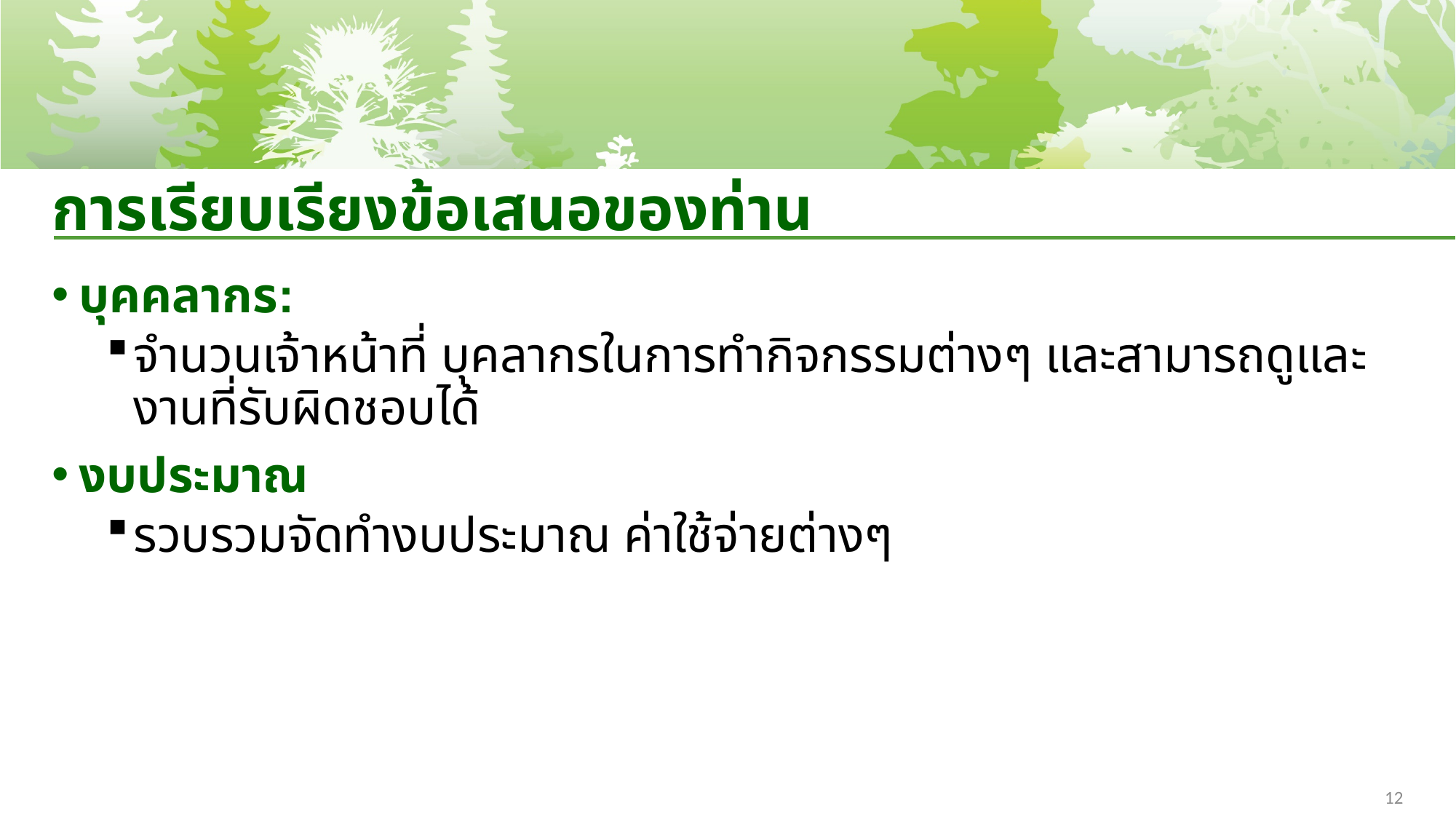

# การเรียบเรียงข้อเสนอของท่าน
บุคคลากร:
จำนวนเจ้าหน้าที่ บุคลากรในการทำกิจกรรมต่างๆ และสามารถดูและงานที่รับผิดชอบได้
งบประมาณ
รวบรวมจัดทำงบประมาณ ค่าใช้จ่ายต่างๆ
12